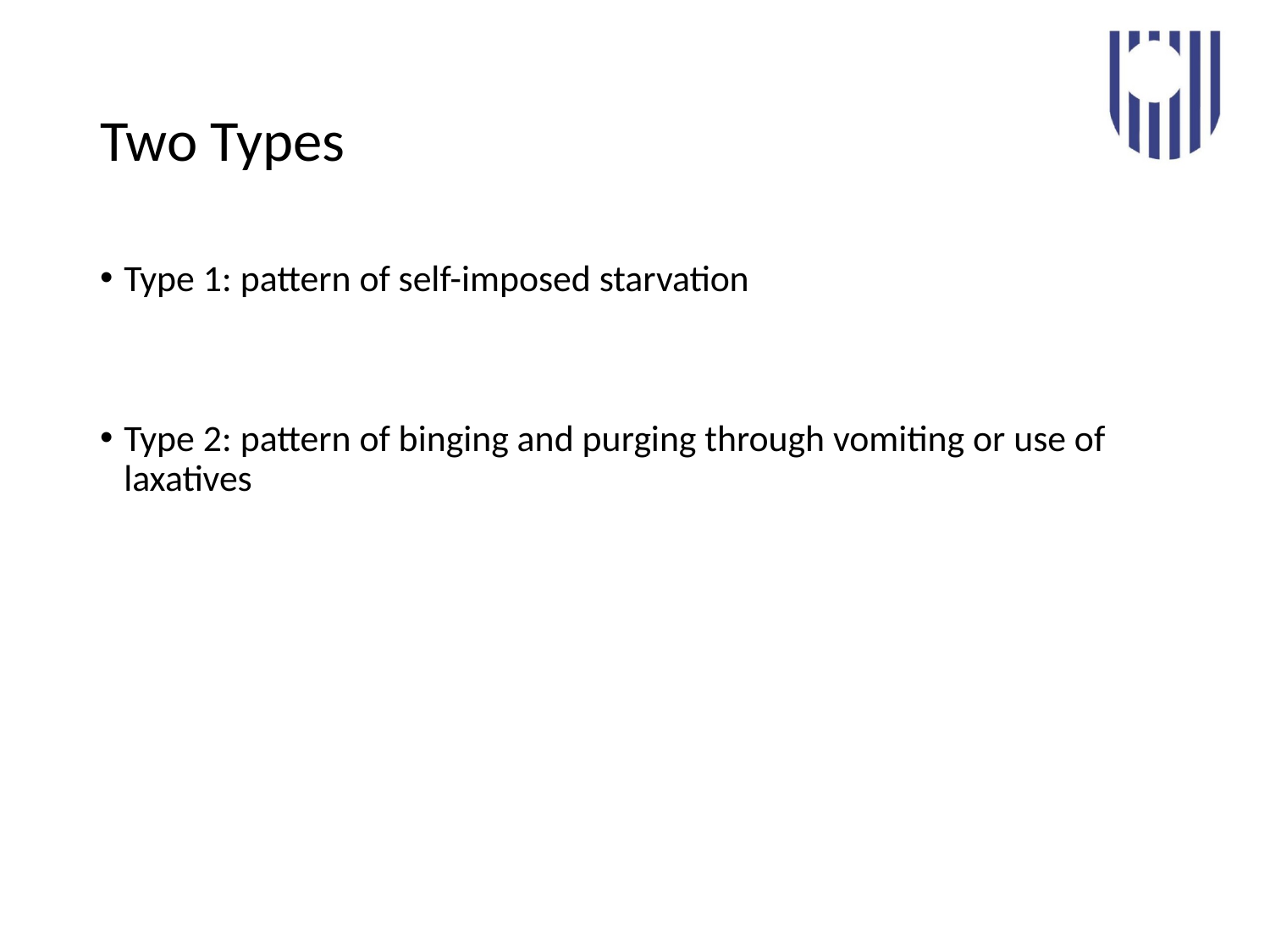

# Two Types
Type 1: pattern of self-imposed starvation

Type 2: pattern of binging and purging through vomiting or use of laxatives